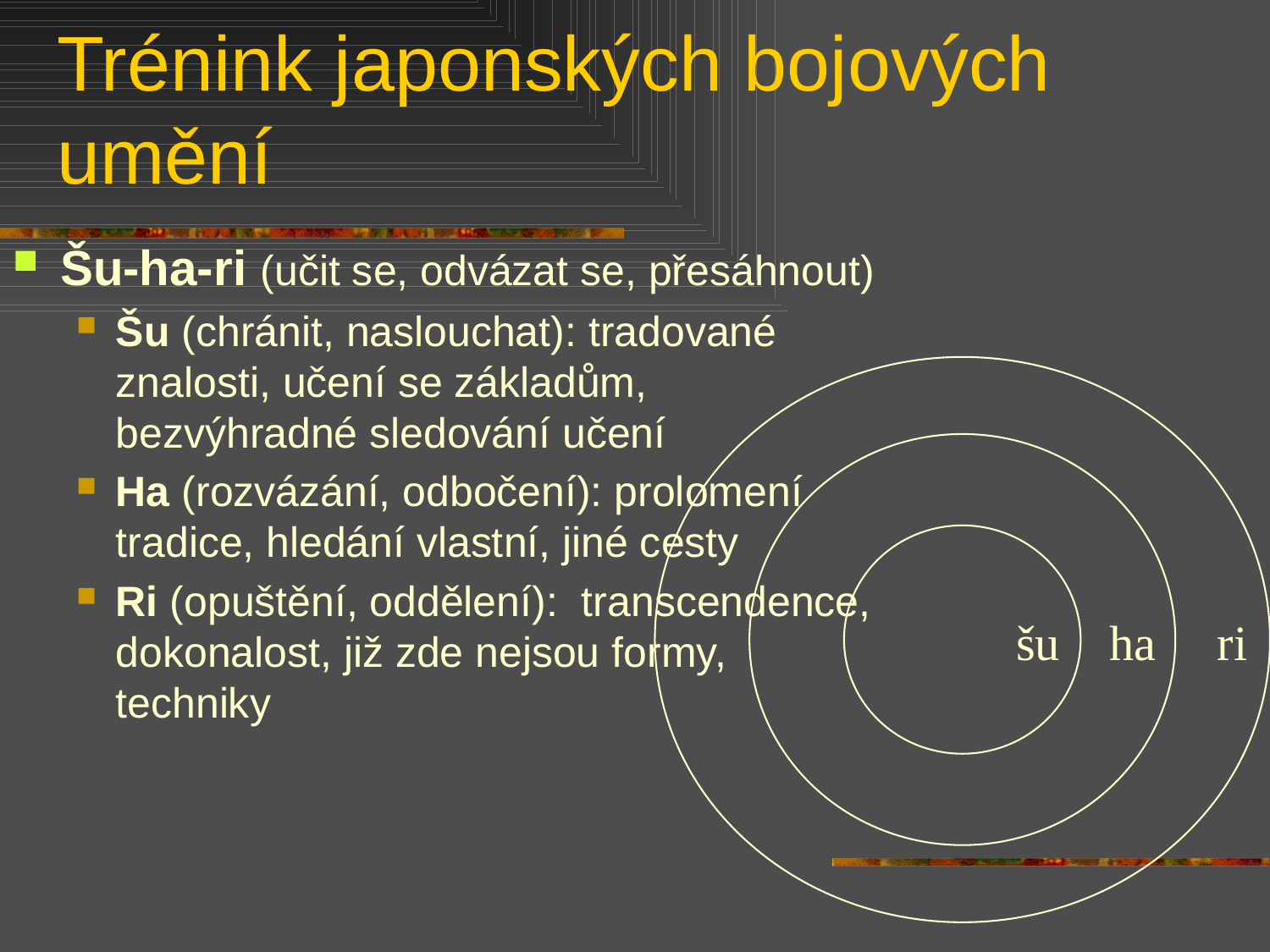

# Trénink japonských bojových umění
Šu-ha-ri (učit se, odvázat se, přesáhnout)
Šu (chránit, naslouchat): tradované znalosti, učení se základům, bezvýhradné sledování učení
Ha (rozvázání, odbočení): prolomení tradice, hledání vlastní, jiné cesty
Ri (opuštění, oddělení):  transcendence, dokonalost, již zde nejsou formy, techniky

šu    ha     ri